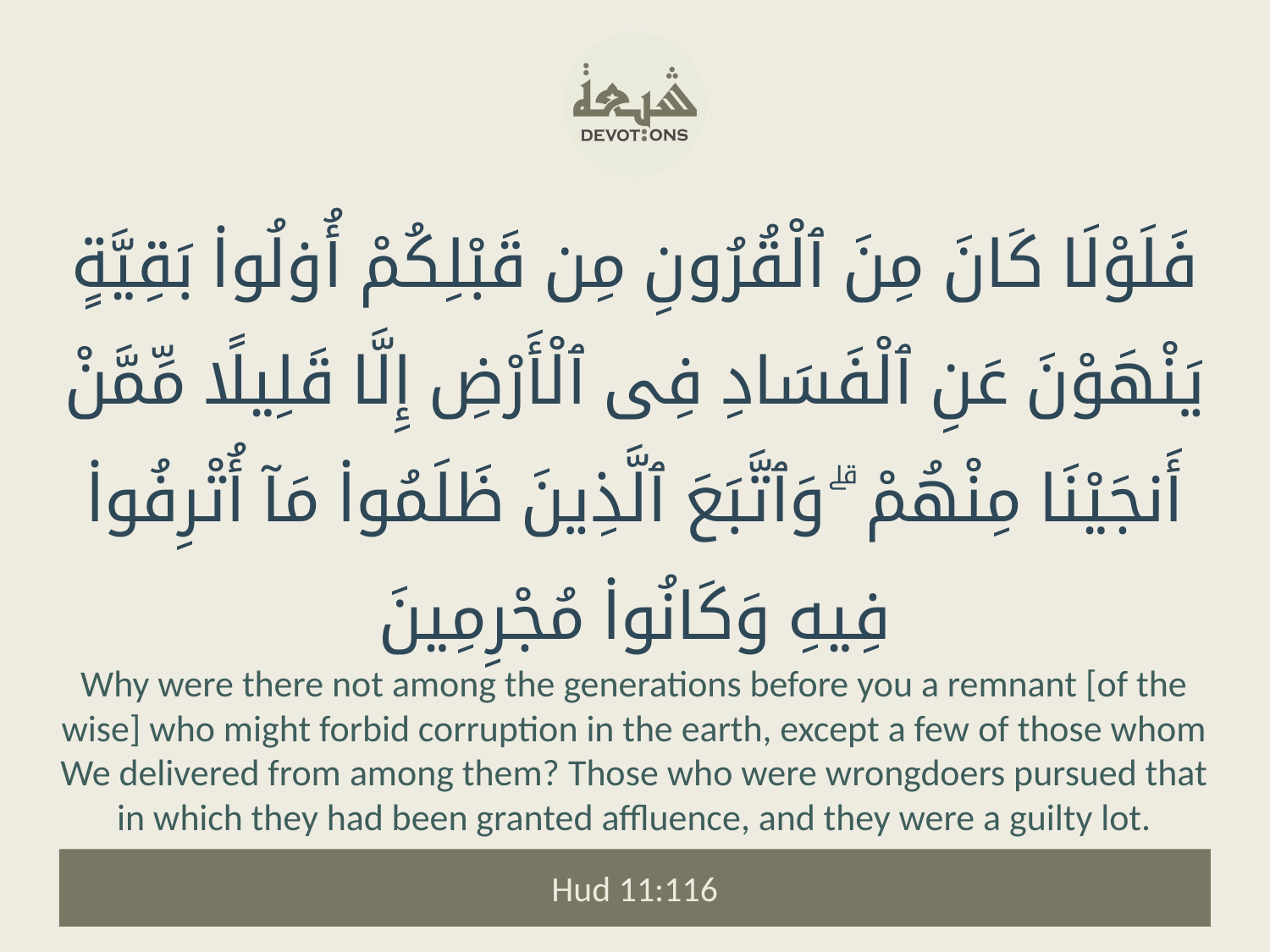

فَلَوْلَا كَانَ مِنَ ٱلْقُرُونِ مِن قَبْلِكُمْ أُو۟لُوا۟ بَقِيَّةٍ يَنْهَوْنَ عَنِ ٱلْفَسَادِ فِى ٱلْأَرْضِ إِلَّا قَلِيلًا مِّمَّنْ أَنجَيْنَا مِنْهُمْ ۗ وَٱتَّبَعَ ٱلَّذِينَ ظَلَمُوا۟ مَآ أُتْرِفُوا۟ فِيهِ وَكَانُوا۟ مُجْرِمِينَ
Why were there not among the generations before you a remnant [of the wise] who might forbid corruption in the earth, except a few of those whom We delivered from among them? Those who were wrongdoers pursued that in which they had been granted affluence, and they were a guilty lot.
Hud 11:116